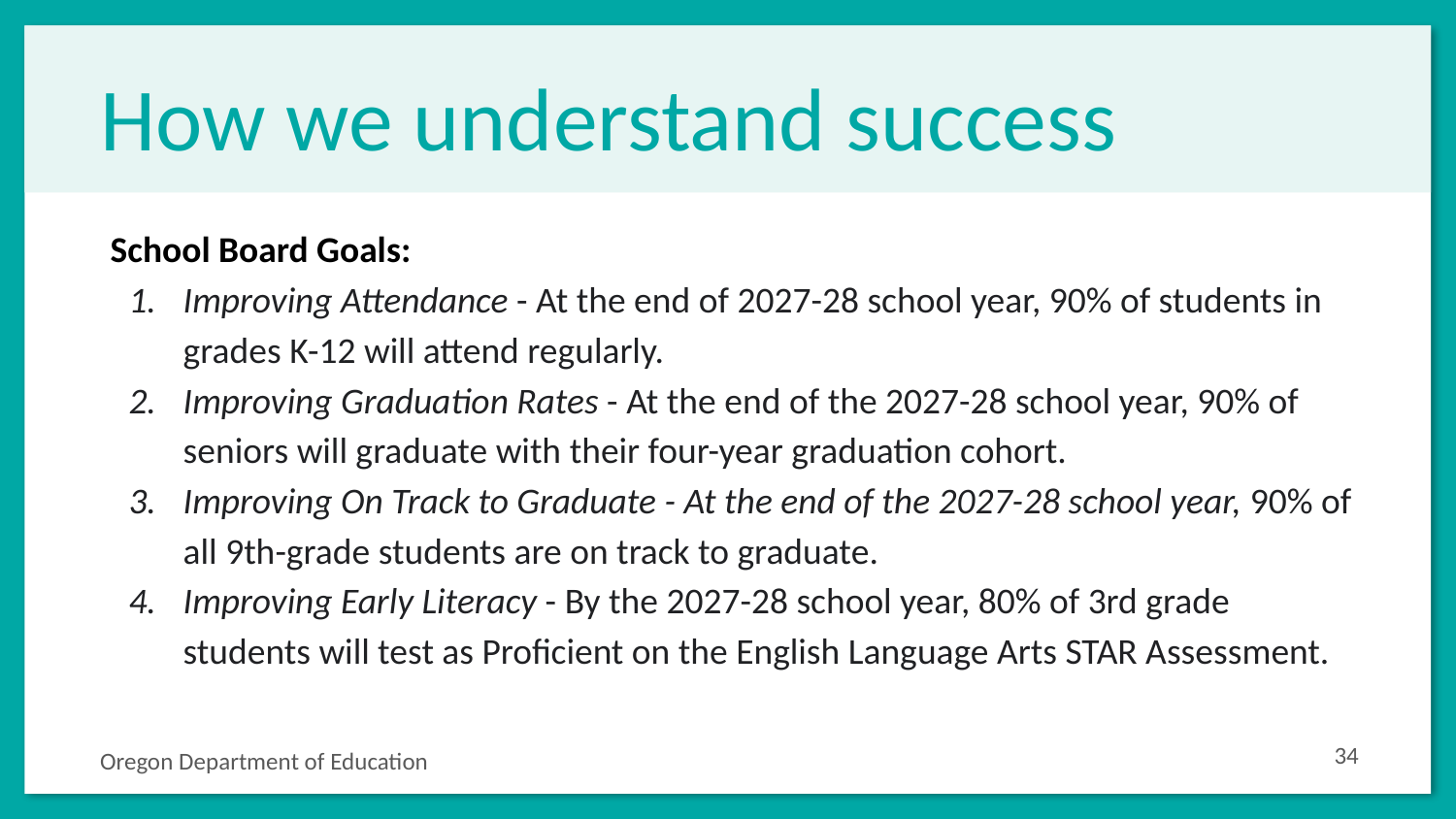

# How we understand success
School Board Goals:
Improving Attendance - At the end of 2027-28 school year, 90% of students in grades K-12 will attend regularly.
Improving Graduation Rates - At the end of the 2027-28 school year, 90% of seniors will graduate with their four-year graduation cohort.
Improving On Track to Graduate - At the end of the 2027-28 school year, 90% of all 9th-grade students are on track to graduate.
Improving Early Literacy - By the 2027-28 school year, 80% of 3rd grade students will test as Proficient on the English Language Arts STAR Assessment.
34